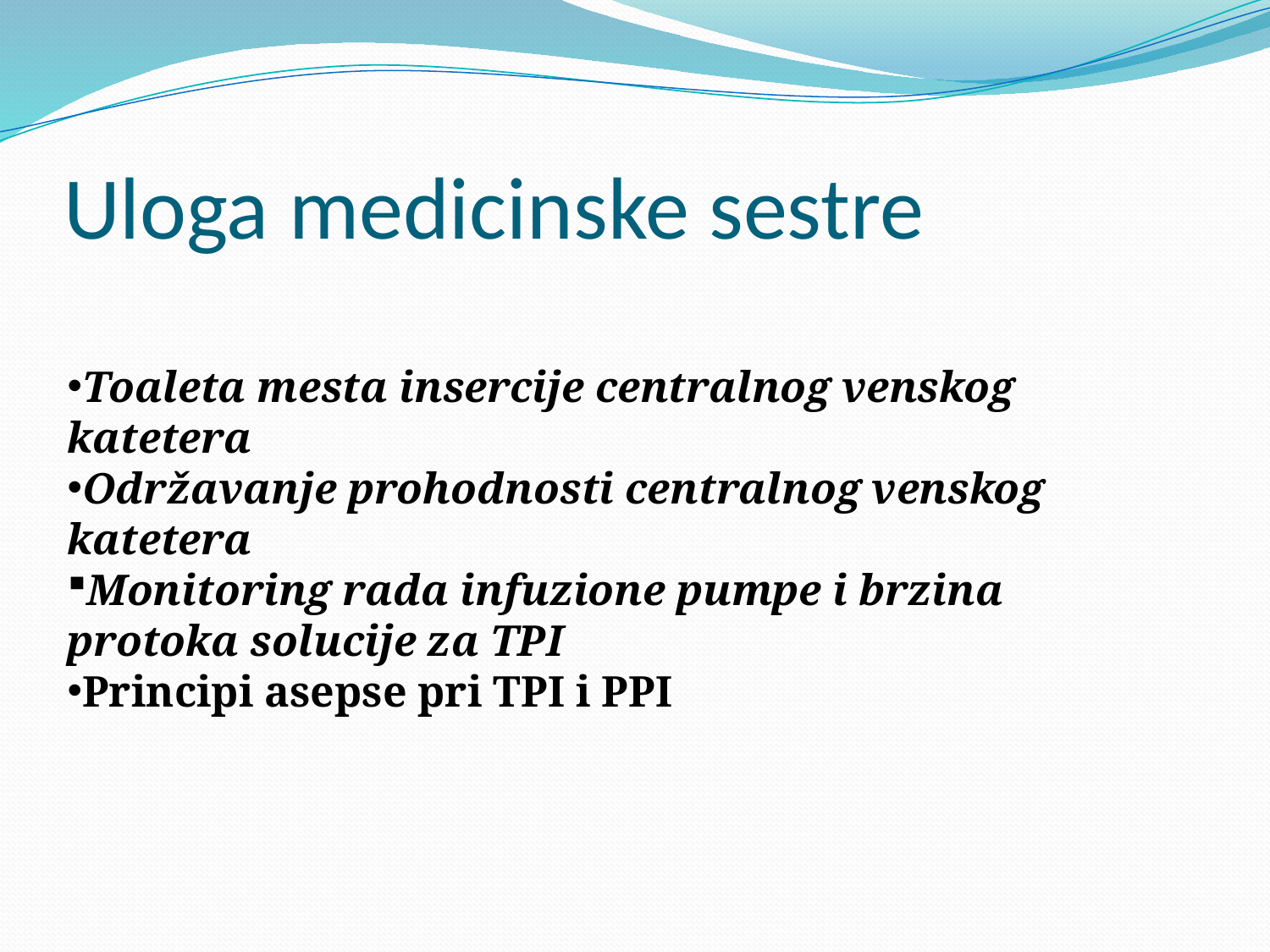

# Uloga medicinske sestre

Toaleta mesta insercije centralnog venskog katetera
Održavanje prohodnosti centralnog venskog katetera
Monitoring rada infuzione pumpe i brzina protoka solucije za TPI
Principi asepse pri TPI i PPI